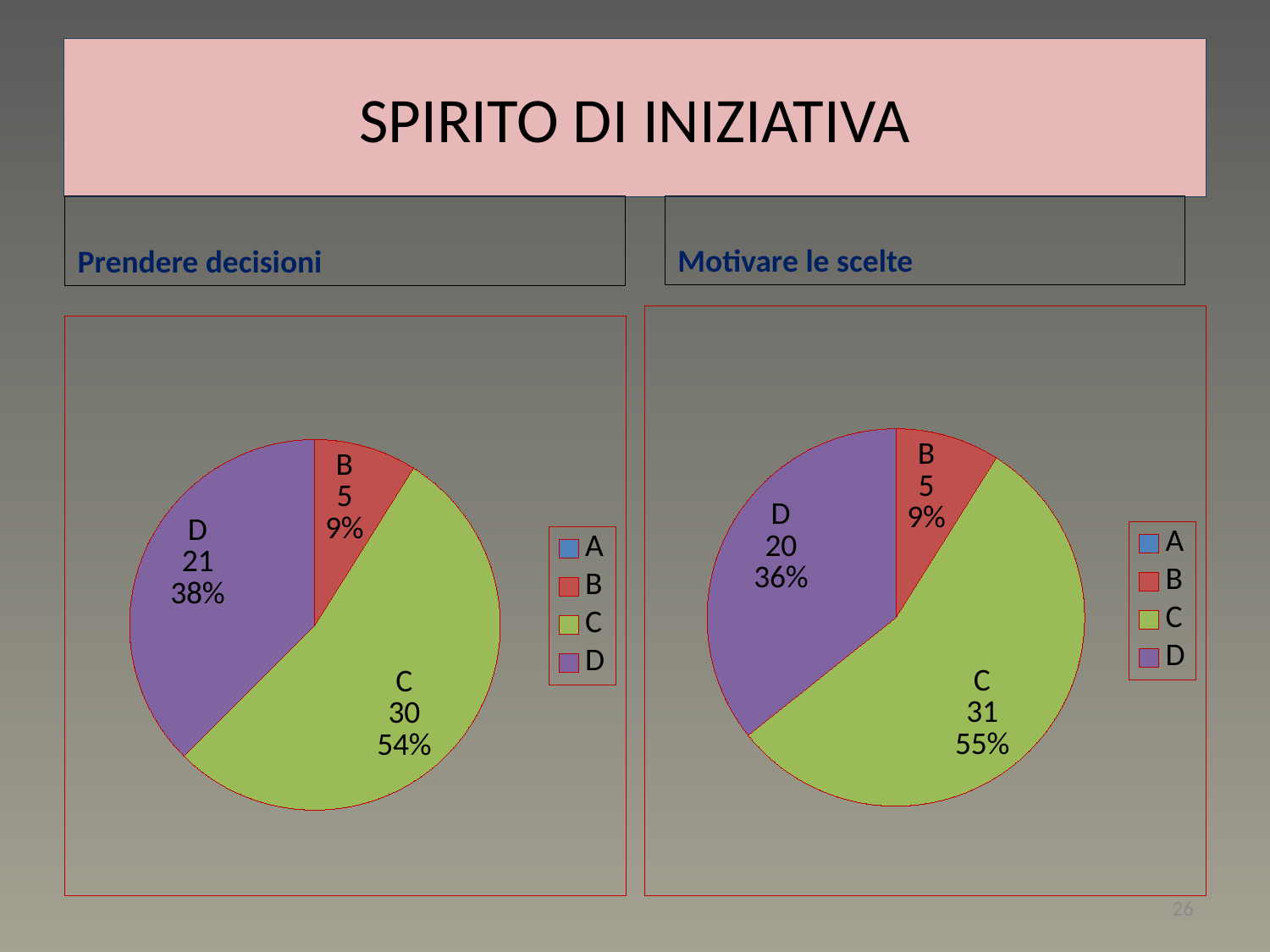

# SPIRITO DI INIZIATIVA
Prendere decisioni
Motivare le scelte

### Chart

| Category | Vendite |
|---|---|
| A | 0.0 |
| B | 5.0 |
| C | 31.0 |
| D | 20.0 |

### Chart

| Category | Vendite |
|---|---|
| A | 0.0 |
| B | 5.0 |
| C | 30.0 |
| D | 21.0 |
26